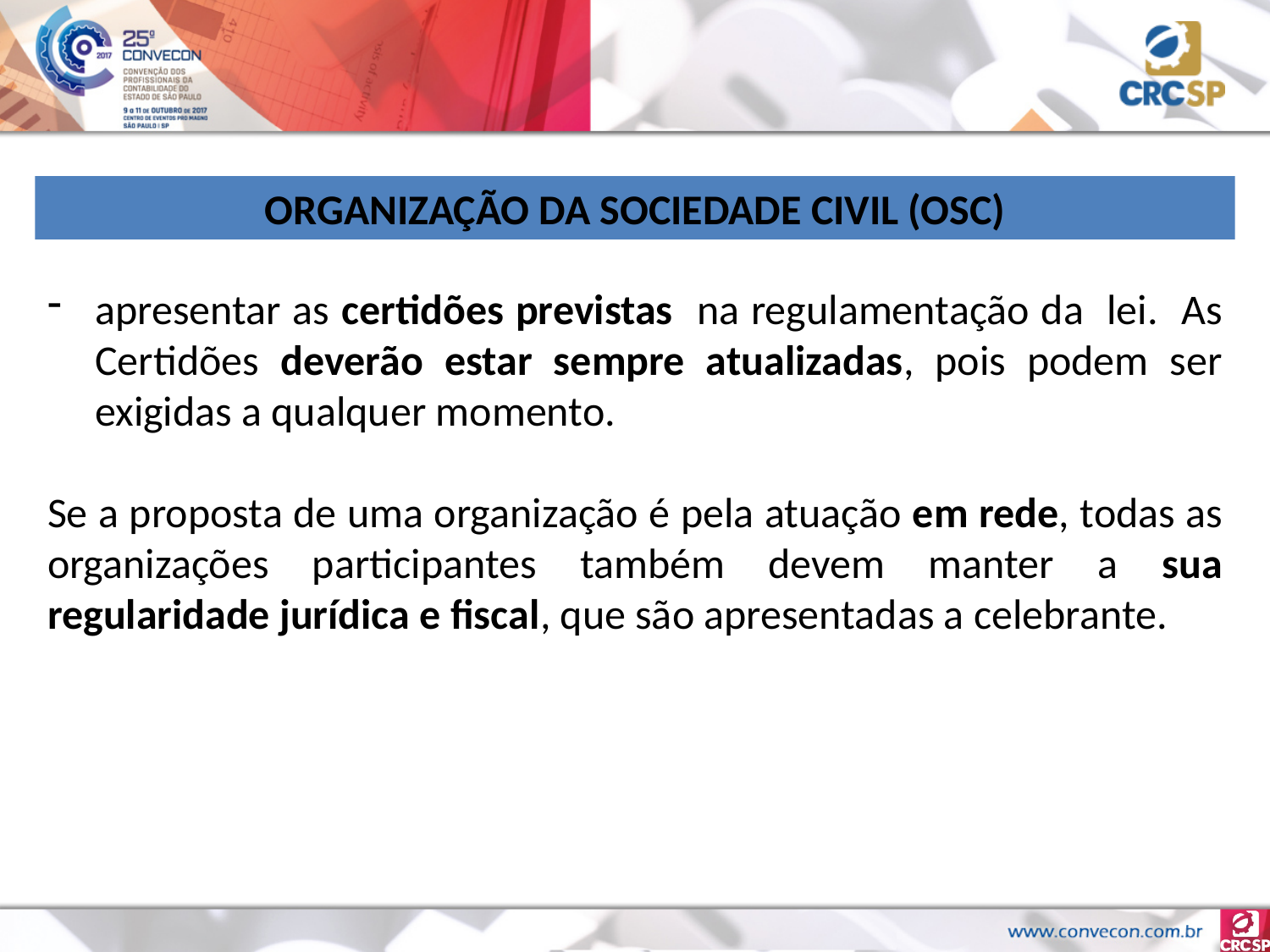

ORGANIZAÇÃO DA SOCIEDADE CIVIL (OSC)

apresentar as certidões previstas  na regulamentação da  lei.  As Certidões deverão estar sempre atualizadas, pois podem ser exigidas a qualquer momento.

Se a proposta de uma organização é pela atuação em rede, todas as organizações participantes também devem manter a sua regularidade jurídica e fiscal, que são apresentadas a celebrante.